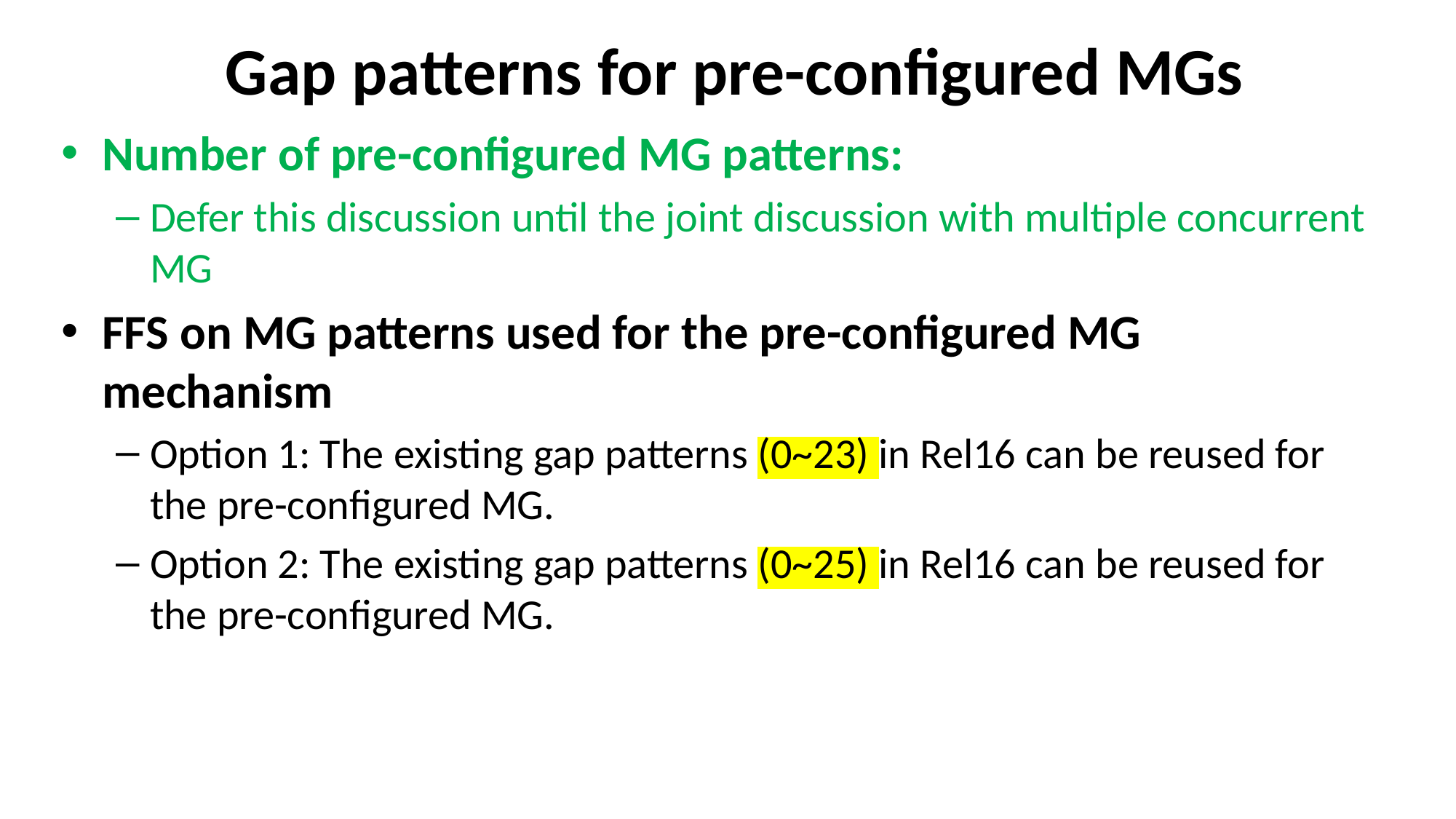

# Gap patterns for pre-configured MGs
Number of pre-configured MG patterns:
Defer this discussion until the joint discussion with multiple concurrent MG
FFS on MG patterns used for the pre-configured MG mechanism
Option 1: The existing gap patterns (0~23) in Rel16 can be reused for the pre-configured MG.
Option 2: The existing gap patterns (0~25) in Rel16 can be reused for the pre-configured MG.